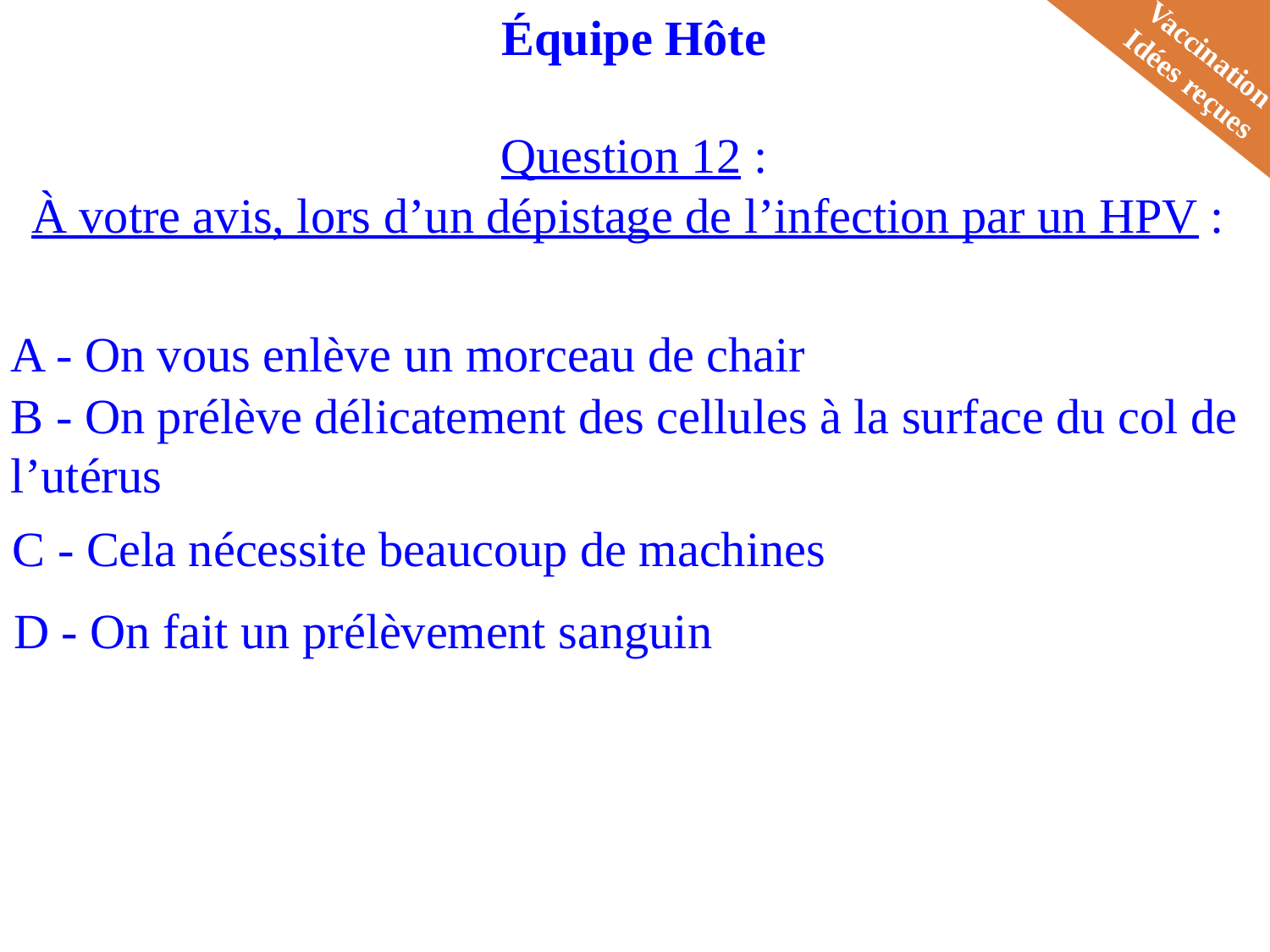

Équipe Hôte

Question 12 :
À votre avis, lors d’un dépistage de l’infection par un HPV :
Vaccination
Idées reçues
A - On vous enlève un morceau de chair
B - On prélève délicatement des cellules à la surface du col de l’utérus
C - Cela nécessite beaucoup de machines
D - On fait un prélèvement sanguin